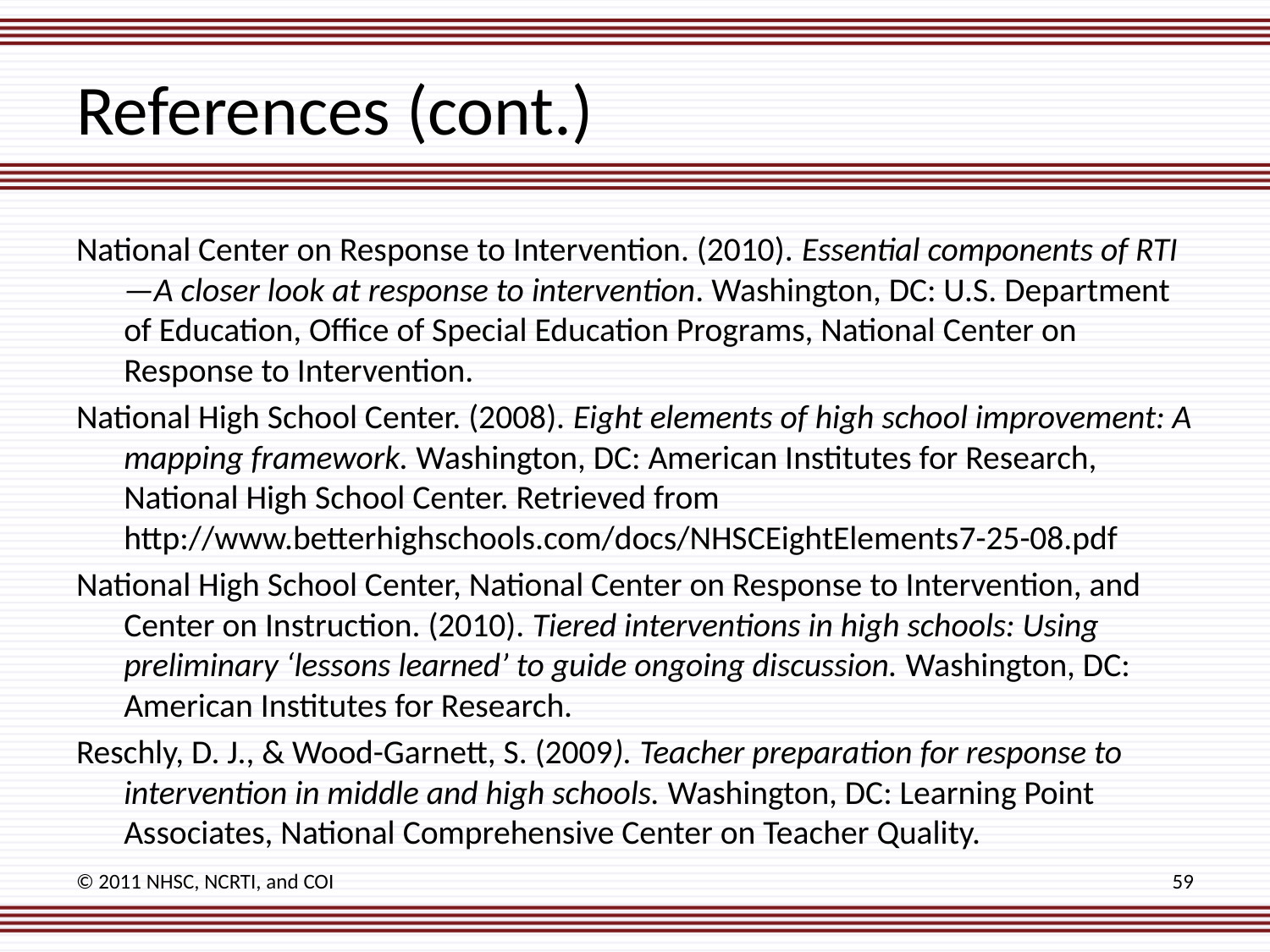

# References (cont.)
National Center on Response to Intervention. (2010). Essential components of RTI—A closer look at response to intervention. Washington, DC: U.S. Department of Education, Office of Special Education Programs, National Center on Response to Intervention.
National High School Center. (2008). Eight elements of high school improvement: A mapping framework. Washington, DC: American Institutes for Research, National High School Center. Retrieved from
http://www.betterhighschools.com/docs/NHSCEightElements7-25-08.pdf
National High School Center, National Center on Response to Intervention, and Center on Instruction. (2010). Tiered interventions in high schools: Using preliminary ‘lessons learned’ to guide ongoing discussion. Washington, DC: American Institutes for Research.
Reschly, D. J., & Wood-Garnett, S. (2009). Teacher preparation for response to intervention in middle and high schools. Washington, DC: Learning Point Associates, National Comprehensive Center on Teacher Quality.
© 2011 NHSC, NCRTI, and COI
59